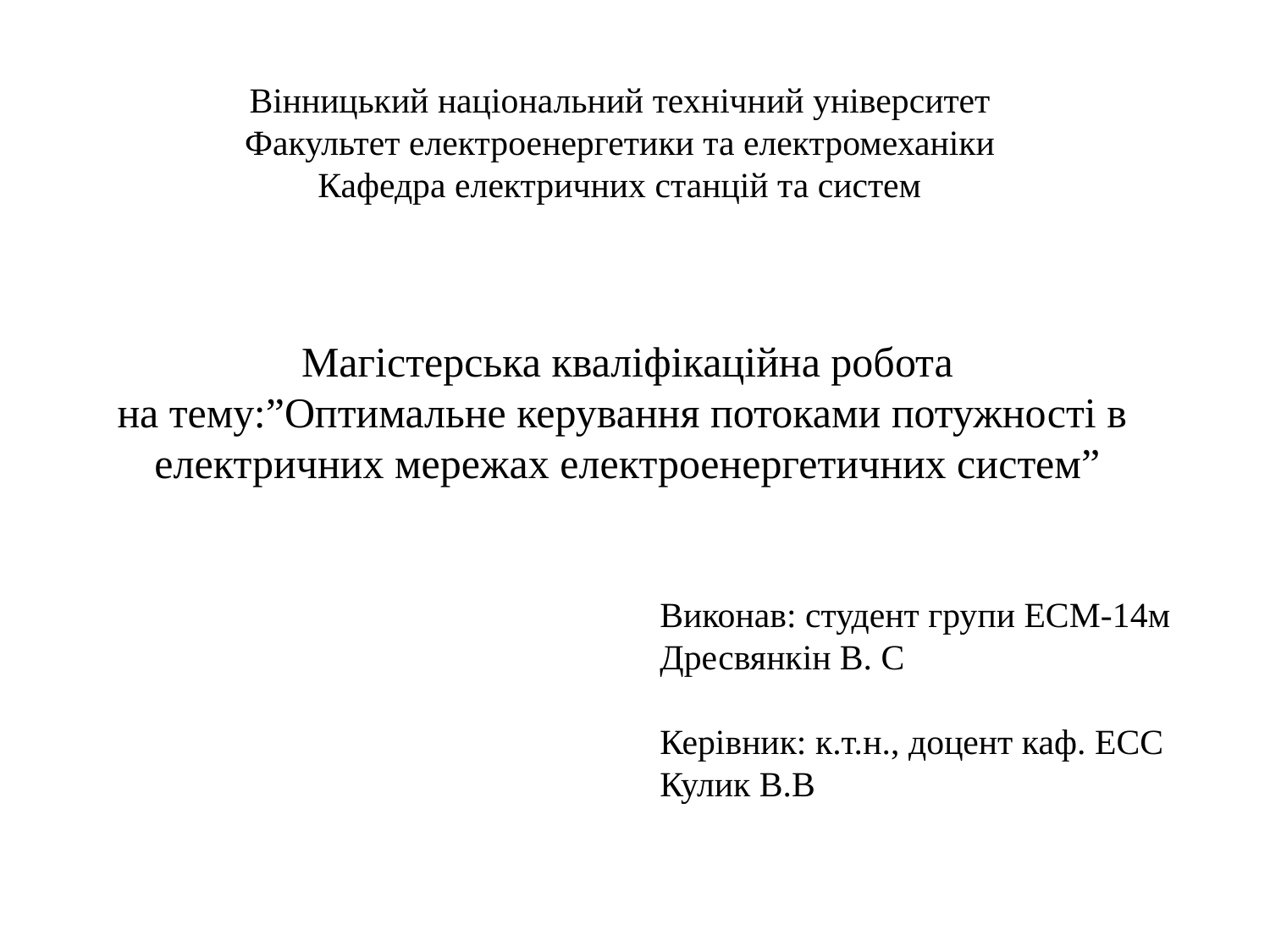

Вінницький національний технічний університет
Факультет електроенергетики та електромеханіки
Кафедра електричних станцій та систем

Магістерська кваліфікаційна робота
на тему:”Оптимальне керування потоками потужності в
електричних мережах електроенергетичних систем”
Виконав: студент групи ЕСМ-14м
Дресвянкін В. С

Керівник: к.т.н., доцент каф. ЕСС
Кулик В.В